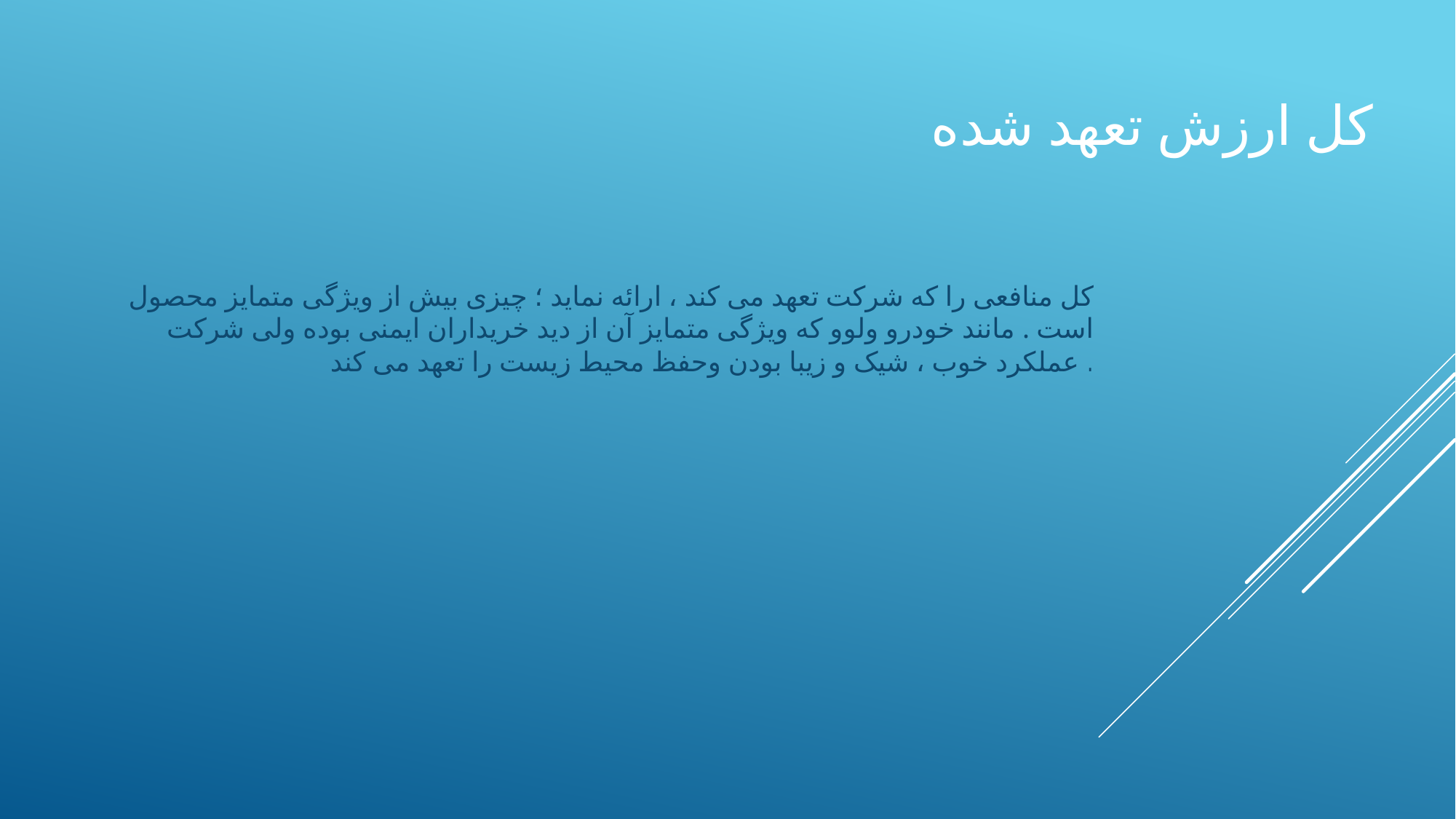

# کل ارزش تعهد شده
کل منافعی را که شرکت تعهد می کند ، ارائه نماید ؛ چیزی بیش از ویژگی متمایز محصول است . مانند خودرو ولوو که ویژگی متمایز آن از دید خریداران ایمنی بوده ولی شرکت عملکرد خوب ، شیک و زیبا بودن وحفظ محیط زیست را تعهد می کند .